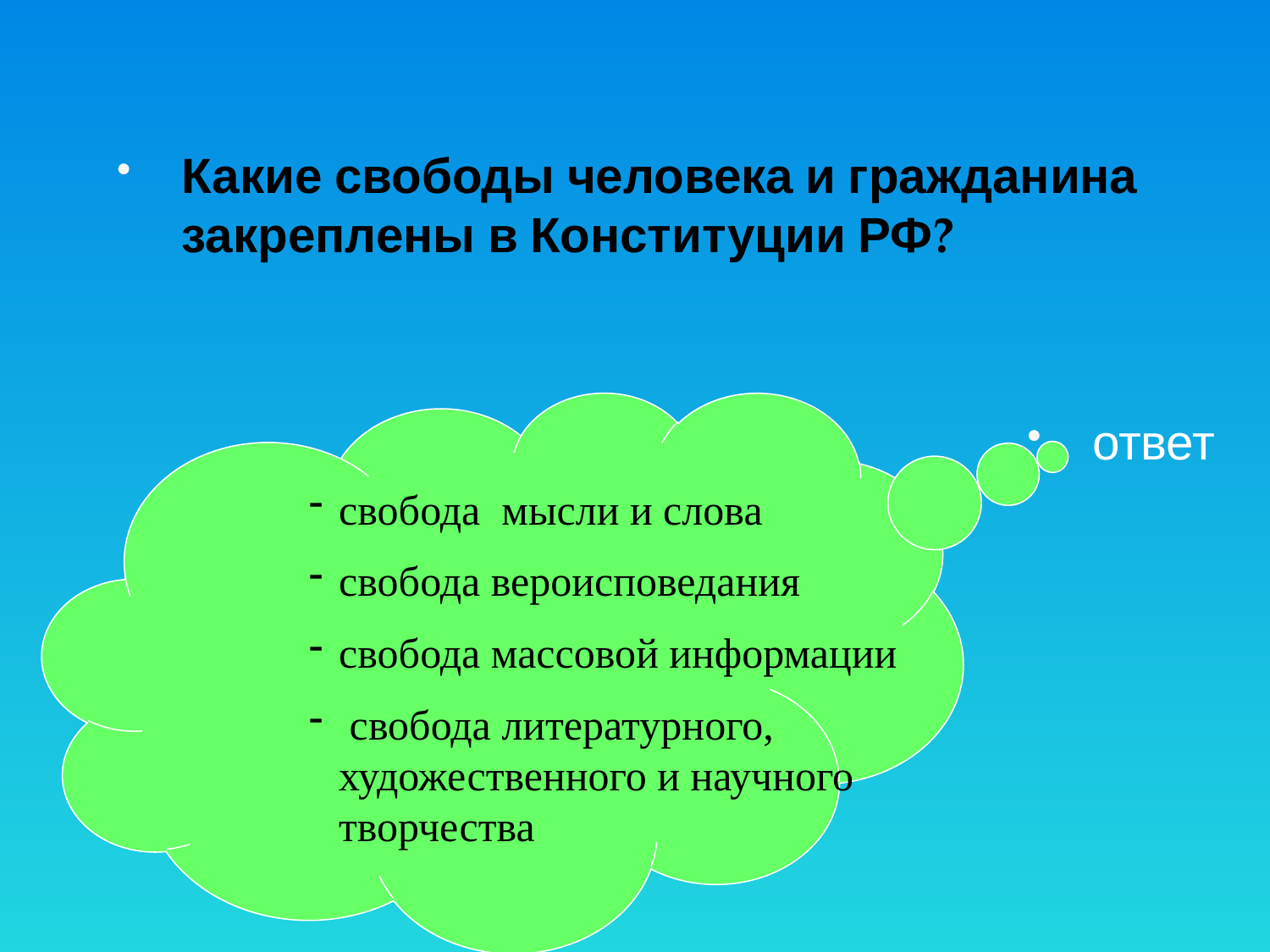

Какие свободы человека и гражданина закреплены в Конституции РФ?

ответ

cвобода  мысли и слова
свобода вероисповедания
cвобода массовой информации
 cвобода литературного, художественного и научного творчества